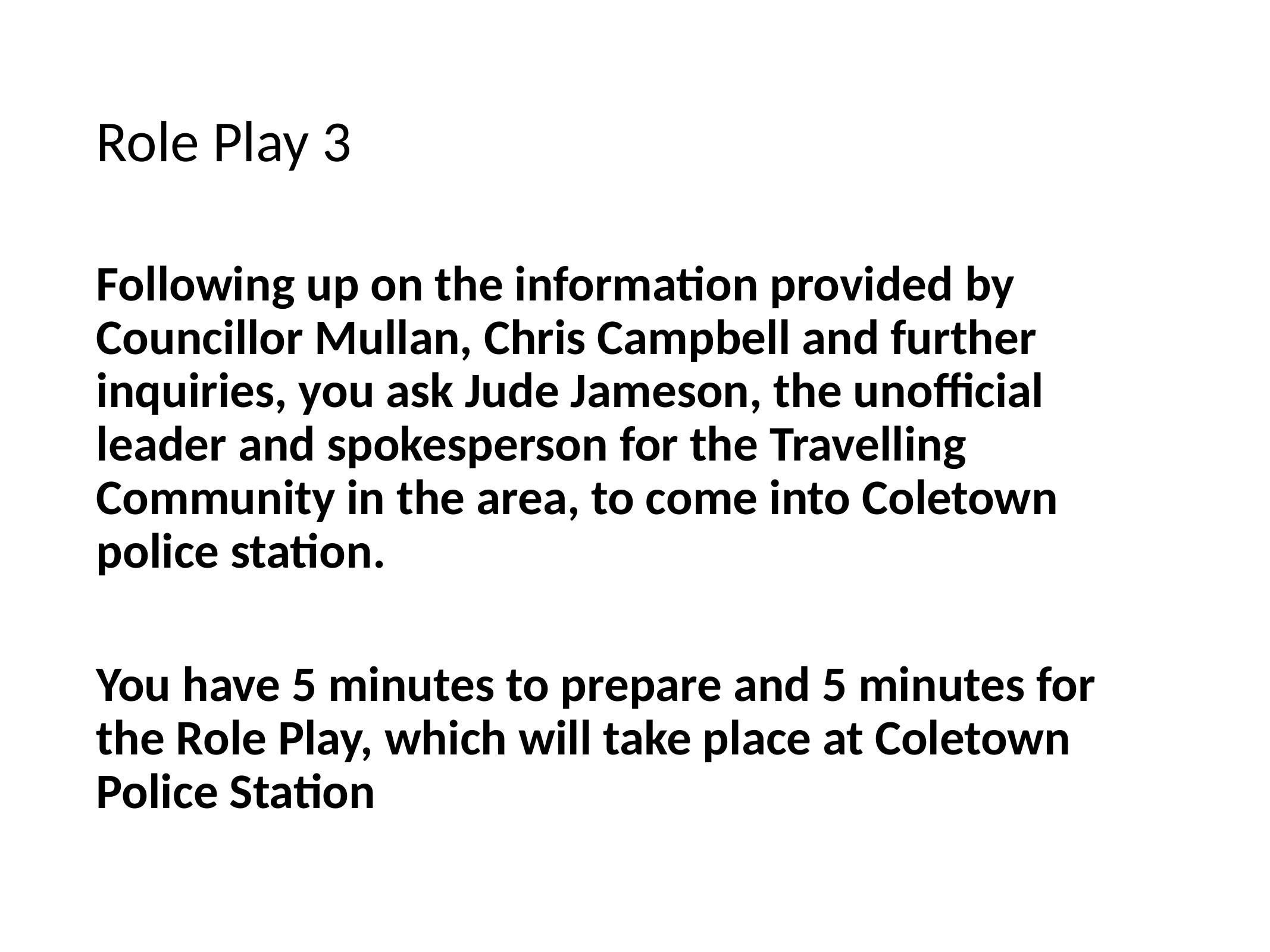

# Role Play 3
Following up on the information provided by Councillor Mullan, Chris Campbell and further inquiries, you ask Jude Jameson, the unofficial leader and spokesperson for the Travelling Community in the area, to come into Coletown police station.

You have 5 minutes to prepare and 5 minutes for the Role Play, which will take place at Coletown Police Station